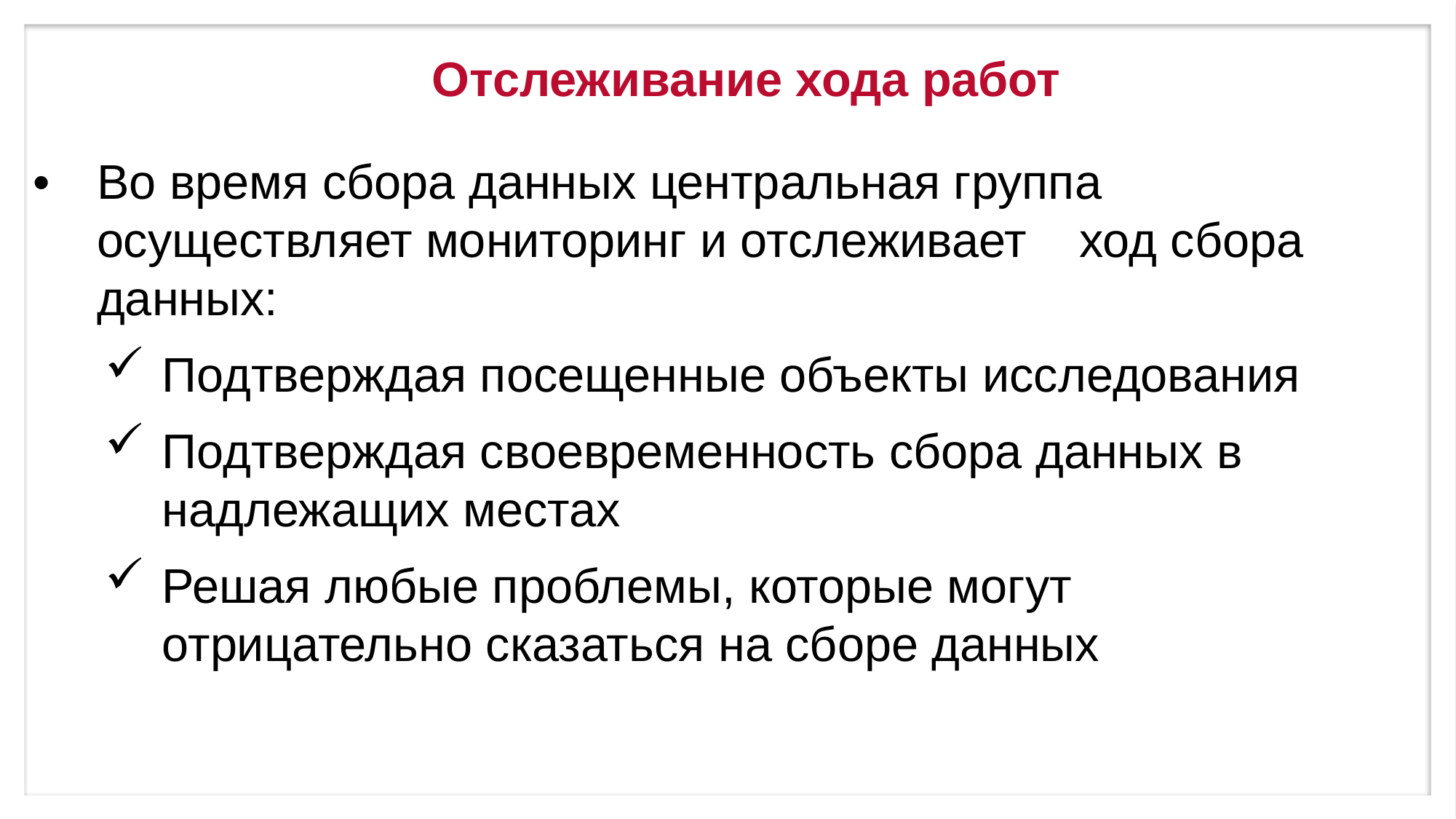

# Отслеживание хода работ
•	Во время сбора данных центральная группа осуществляет мониторинг и отслеживает 	ход сбора данных:
Подтверждая посещенные объекты исследования
Подтверждая своевременность сбора данных в надлежащих местах
Решая любые проблемы, которые могут отрицательно сказаться на сборе данных